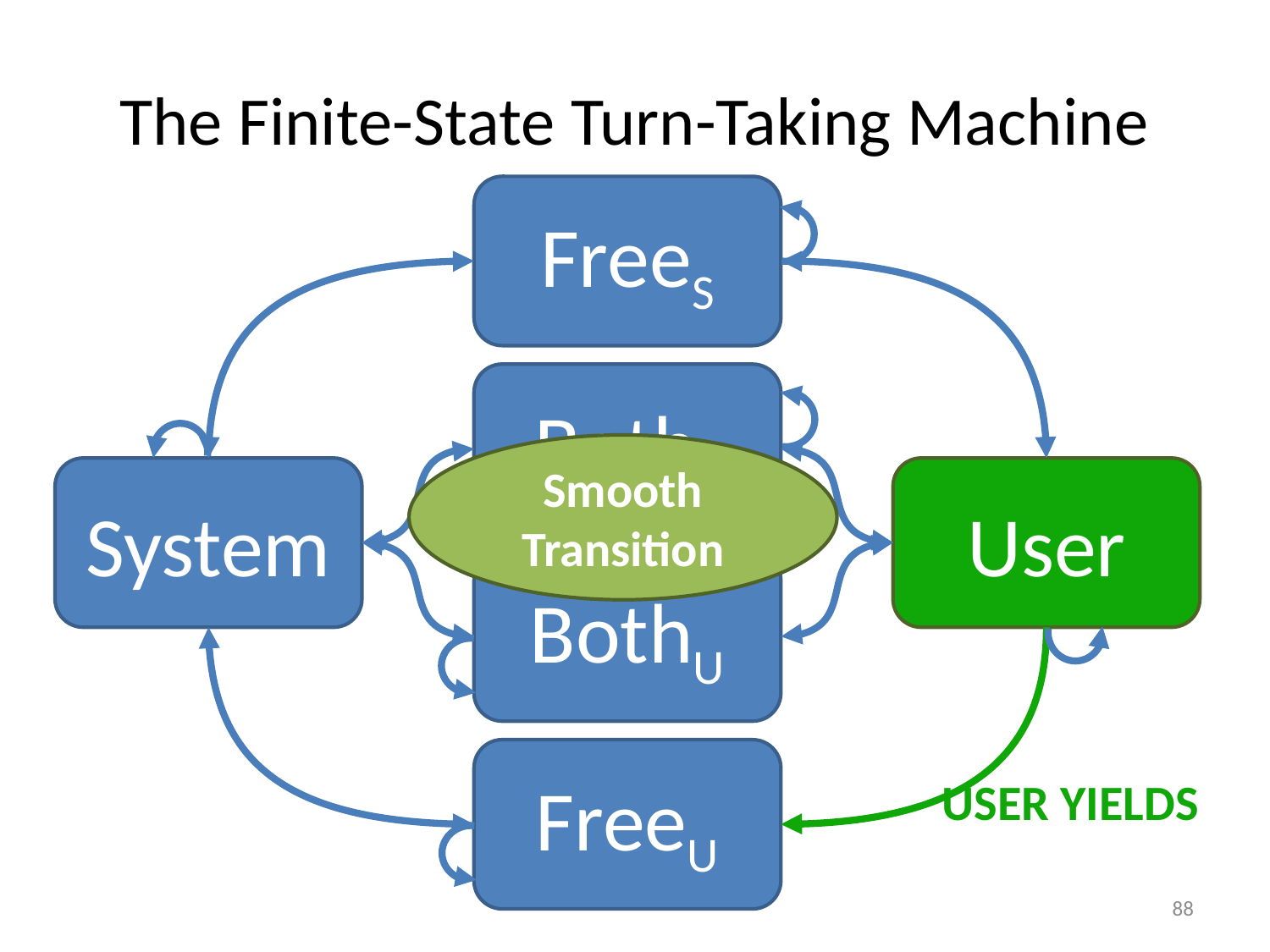

# The Finite-State Turn-Taking Machine
FreeS
BothS
BothU
FreeU

Smooth Transition
System
User

USER YIELDS

88